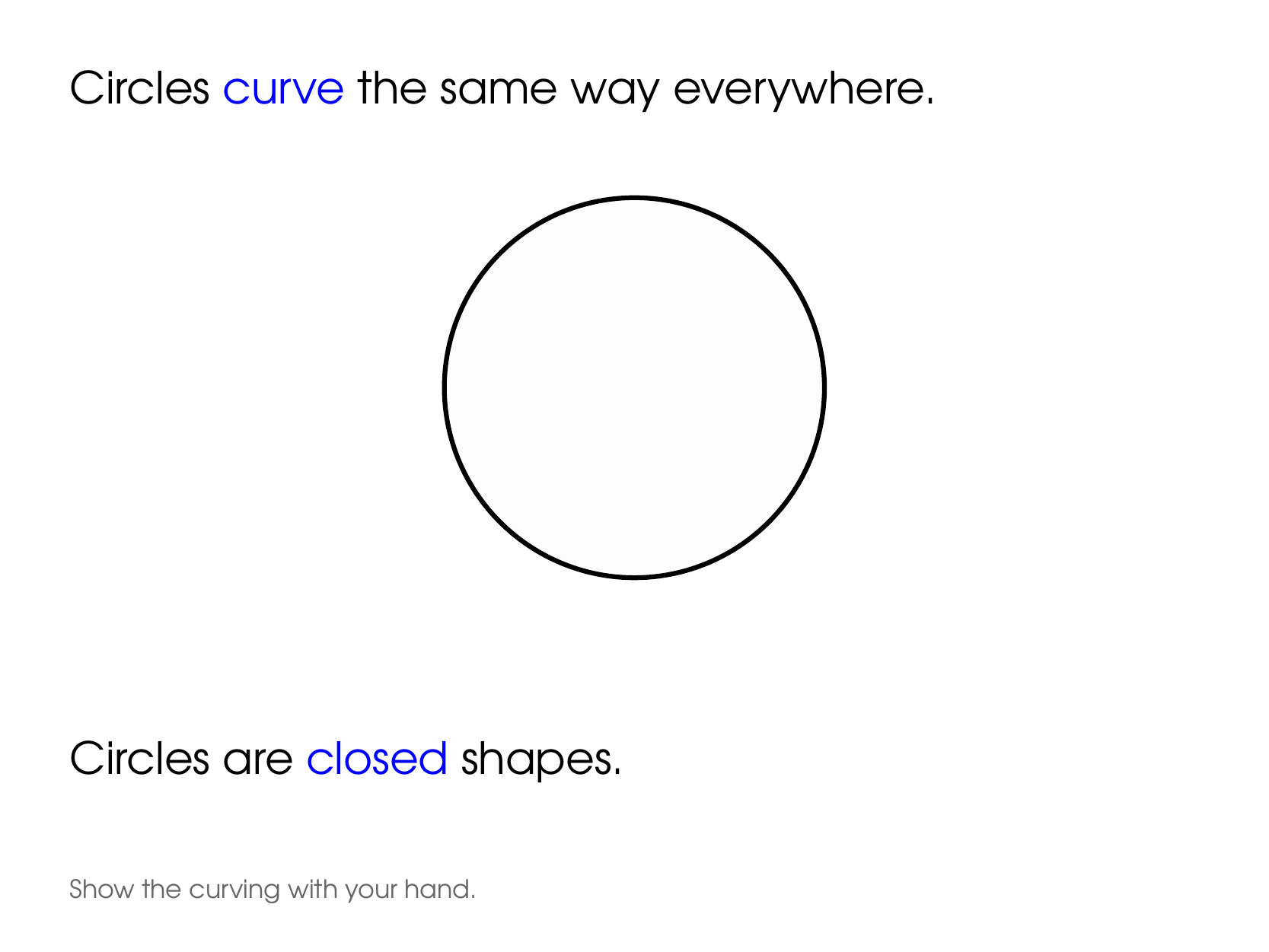

Circles curve the same way everywhere.

Circles are closed shapes.
Show the curving with your hand.